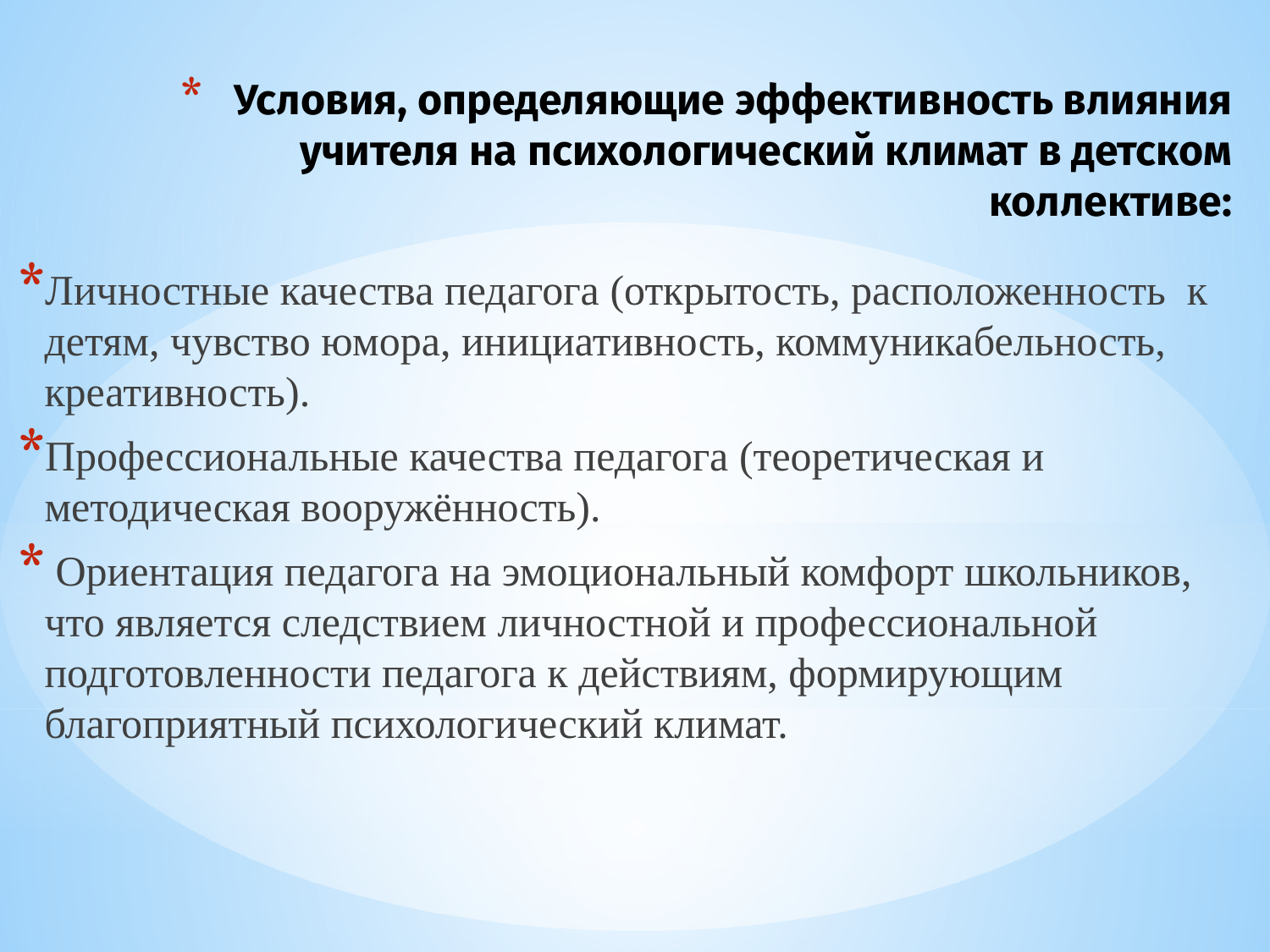

# Условия, определяющие эффективность влияния учителя на психологический климат в детском коллективе:
Личностные качества педагога (открытость, расположенность  к детям, чувство юмора, инициативность, коммуникабельность, креативность).
Профессиональные качества педагога (теоретическая и методическая вооружённость).
 Ориентация педагога на эмоциональный комфорт школьников, что является следствием личностной и профессиональной подготовленности педагога к действиям, формирующим благоприятный психологический климат.